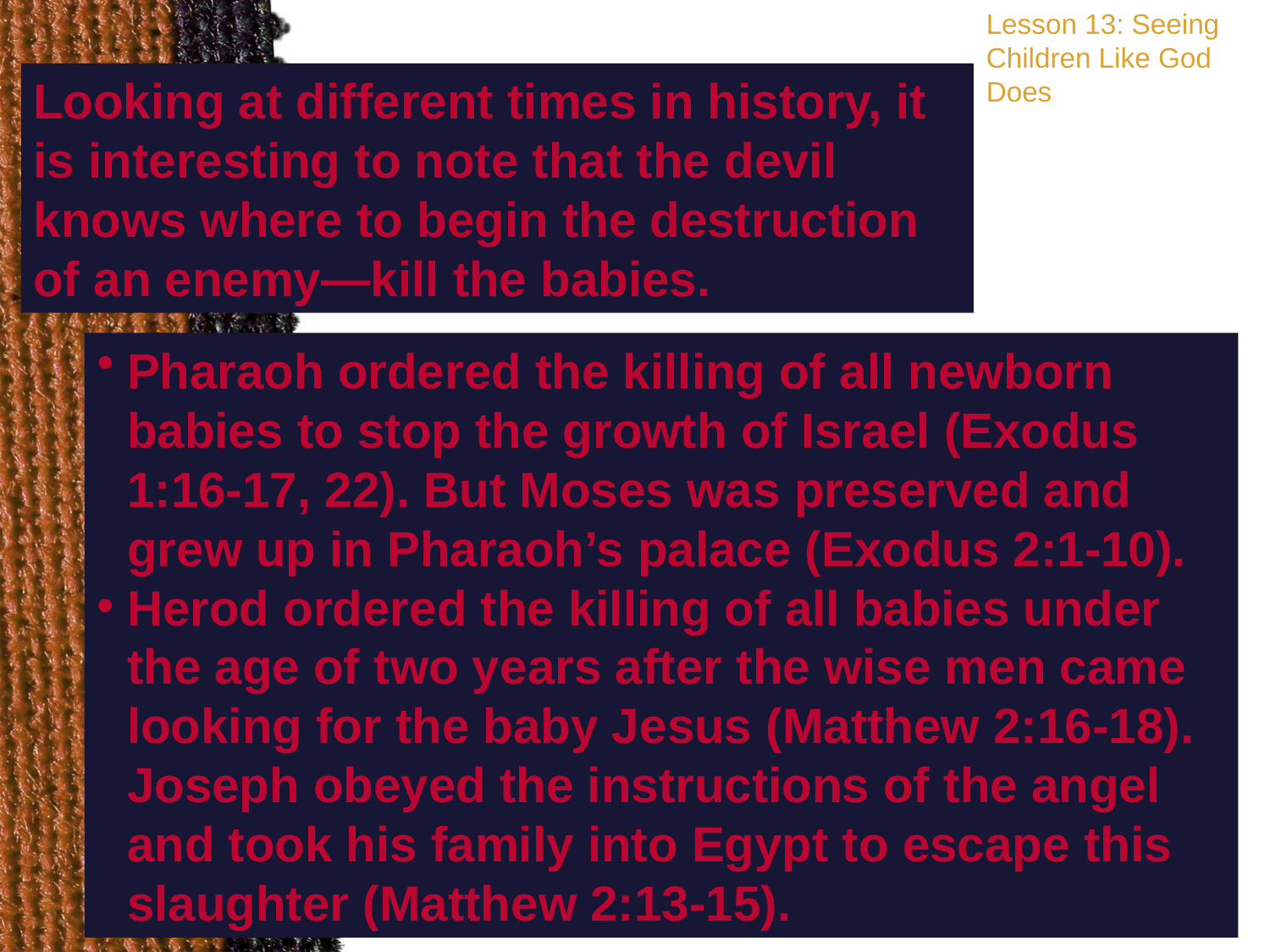

Lesson 13: Seeing Children Like God Does
Looking at different times in history, it is interesting to note that the devil knows where to begin the destruction of an enemy—kill the babies.
Pharaoh ordered the killing of all newborn babies to stop the growth of Israel (Exodus 1:16-17, 22). But Moses was preserved and grew up in Pharaoh’s palace (Exodus 2:1-10).
Herod ordered the killing of all babies under the age of two years after the wise men came looking for the baby Jesus (Matthew 2:16-18). Joseph obeyed the instructions of the angel and took his family into Egypt to escape this slaughter (Matthew 2:13-15).